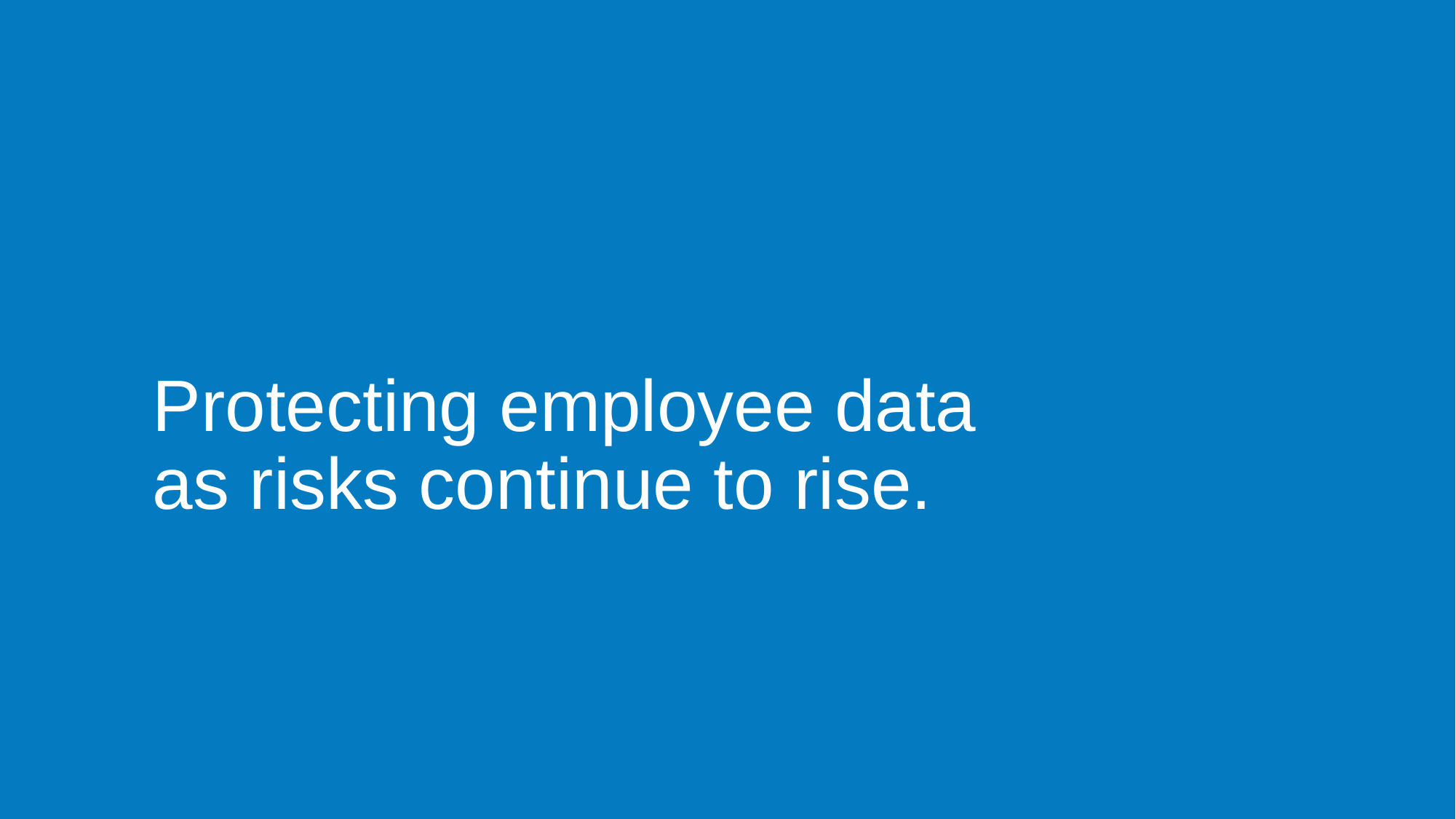

Protecting employee data as risks continue to rise.